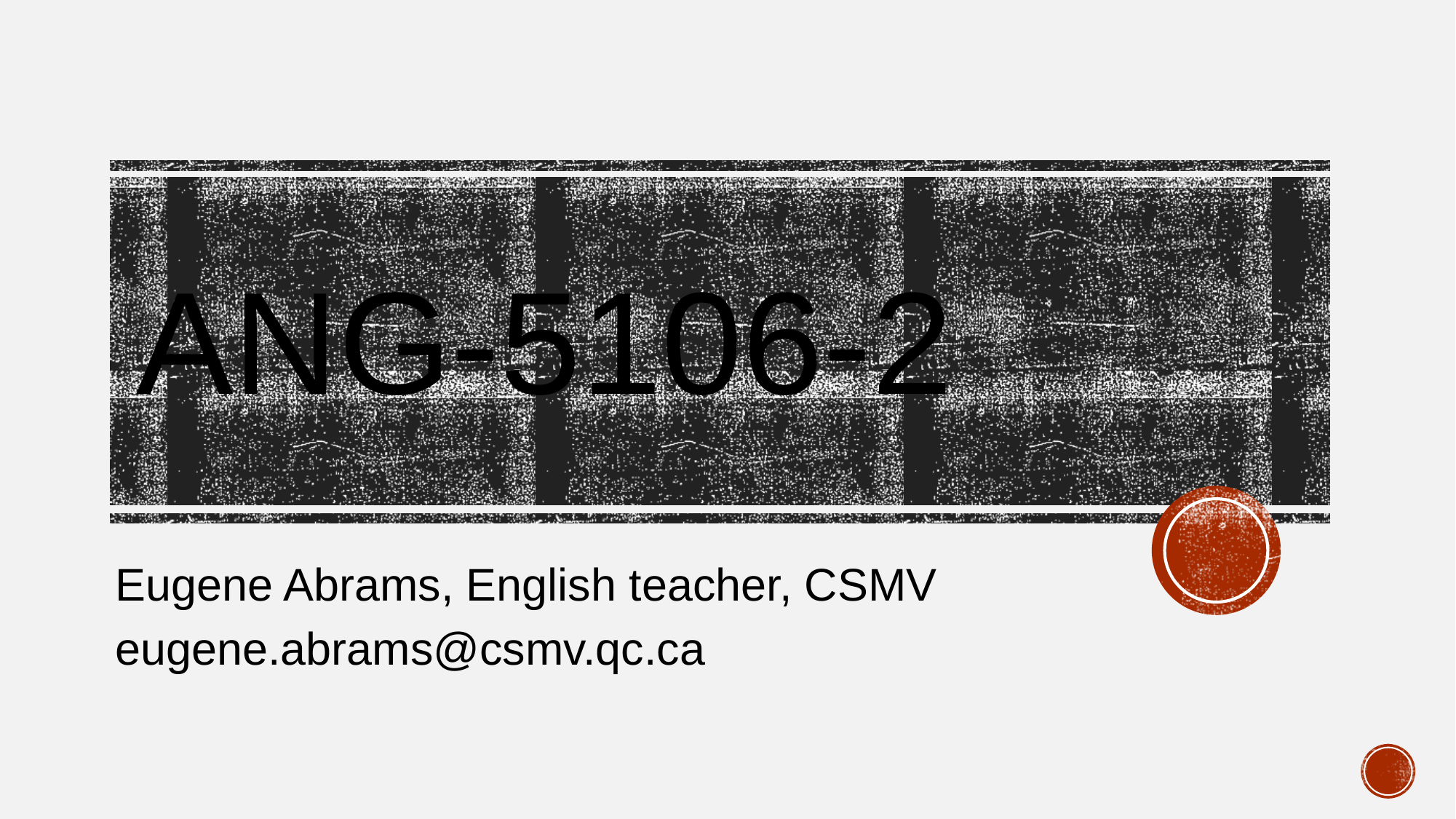

# ANG-5106-2
Eugene Abrams, English teacher, CSMV
eugene.abrams@csmv.qc.ca